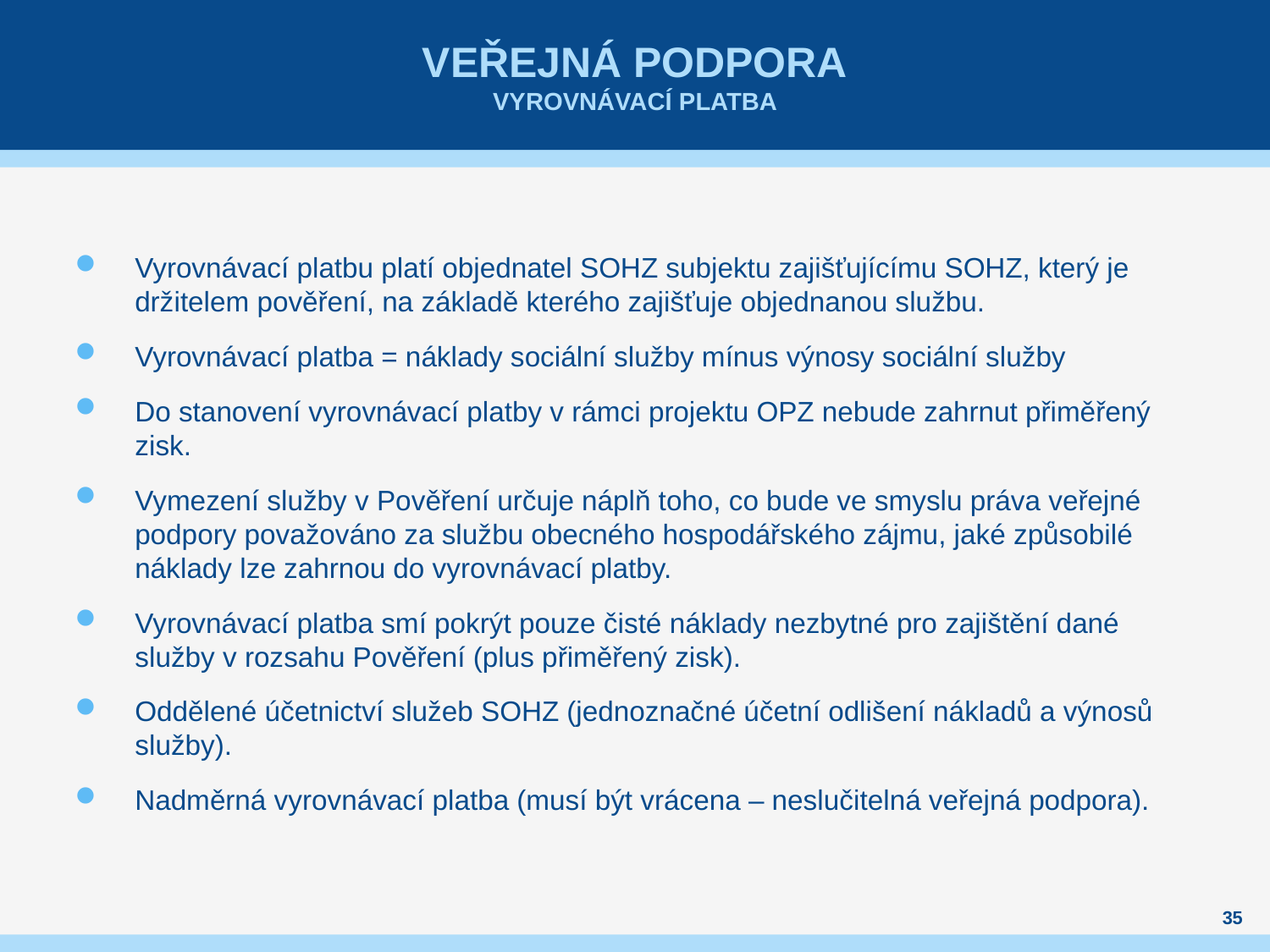

# Veřejná podpora vyrovnávací platba
Vyrovnávací platbu platí objednatel SOHZ subjektu zajišťujícímu SOHZ, který je držitelem pověření, na základě kterého zajišťuje objednanou službu.
Vyrovnávací platba = náklady sociální služby mínus výnosy sociální služby
Do stanovení vyrovnávací platby v rámci projektu OPZ nebude zahrnut přiměřený zisk.
Vymezení služby v Pověření určuje náplň toho, co bude ve smyslu práva veřejné podpory považováno za službu obecného hospodářského zájmu, jaké způsobilé náklady lze zahrnou do vyrovnávací platby.
Vyrovnávací platba smí pokrýt pouze čisté náklady nezbytné pro zajištění dané služby v rozsahu Pověření (plus přiměřený zisk).
Oddělené účetnictví služeb SOHZ (jednoznačné účetní odlišení nákladů a výnosů služby).
Nadměrná vyrovnávací platba (musí být vrácena – neslučitelná veřejná podpora).

35